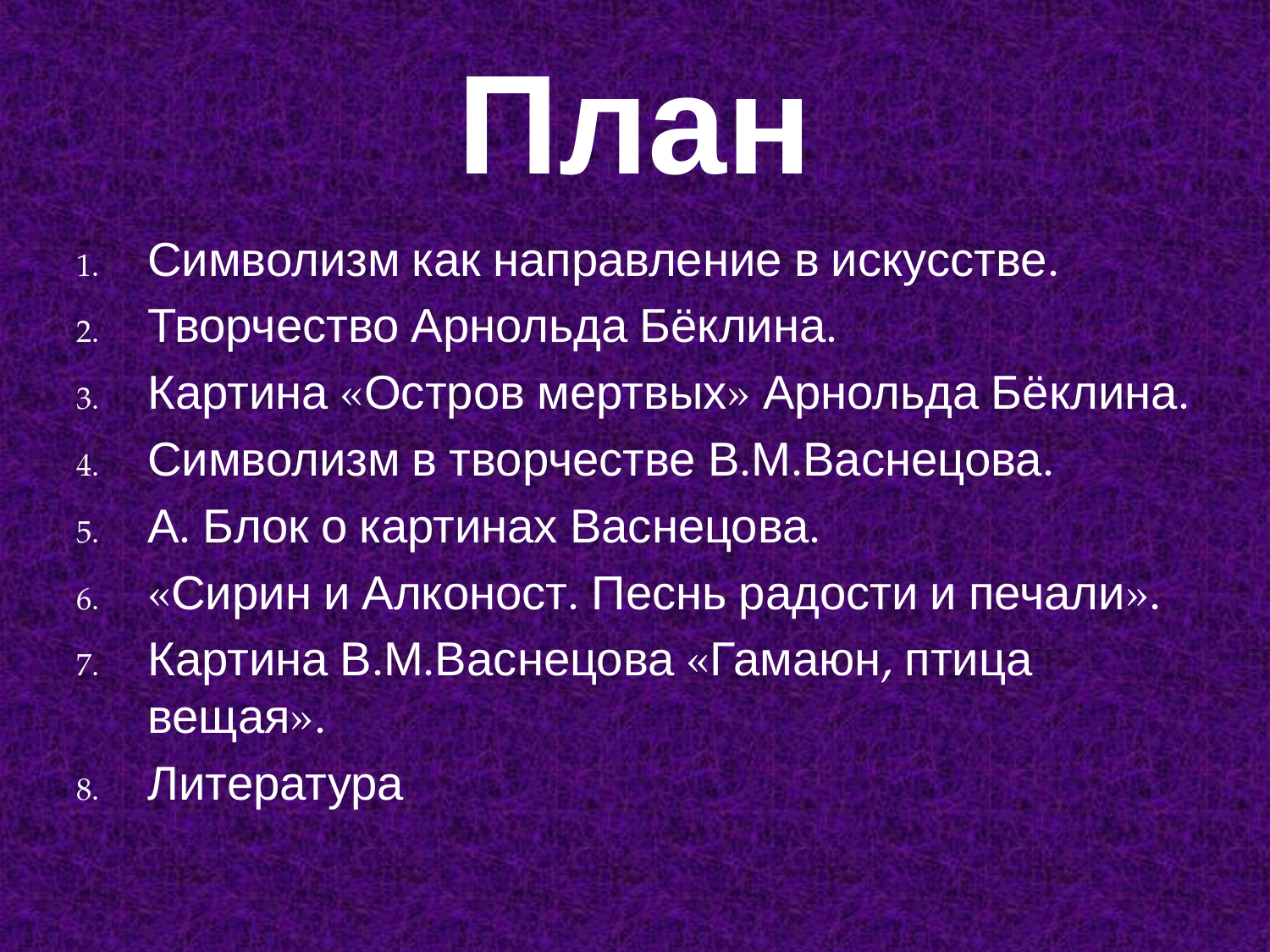

# План
Символизм как направление в искусстве.
Творчество Арнольда Бёклина.
Картина «Остров мертвых» Арнольда Бёклина.
Символизм в творчестве В.М.Васнецова.
А. Блок о картинах Васнецова.
«Сирин и Алконост. Песнь радости и печали».
Картина В.М.Васнецова «Гамаюн, птица вещая».
Литература